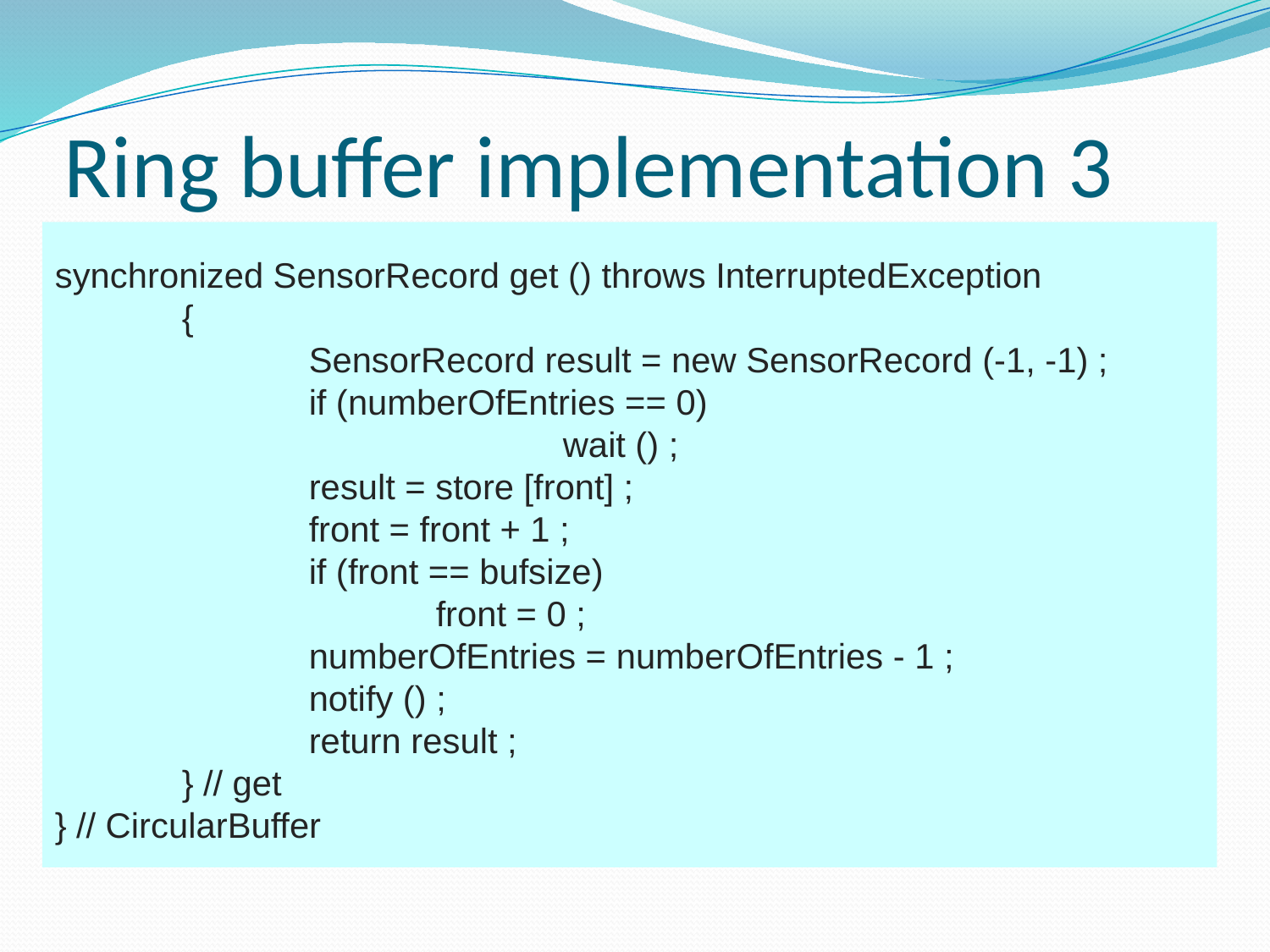

# Ring buffer implementation 3

synchronized SensorRecord get () throws InterruptedException
	{
		SensorRecord result = new SensorRecord (-1, -1) ;
		if (numberOfEntries == 0)
				wait () ;
		result = store [front] ;
		front = front + 1 ;
		if (front == bufsize)
			front = 0 ;
		numberOfEntries = numberOfEntries - 1 ;
		notify () ;
		return result ;
	} // get
} // CircularBuffer